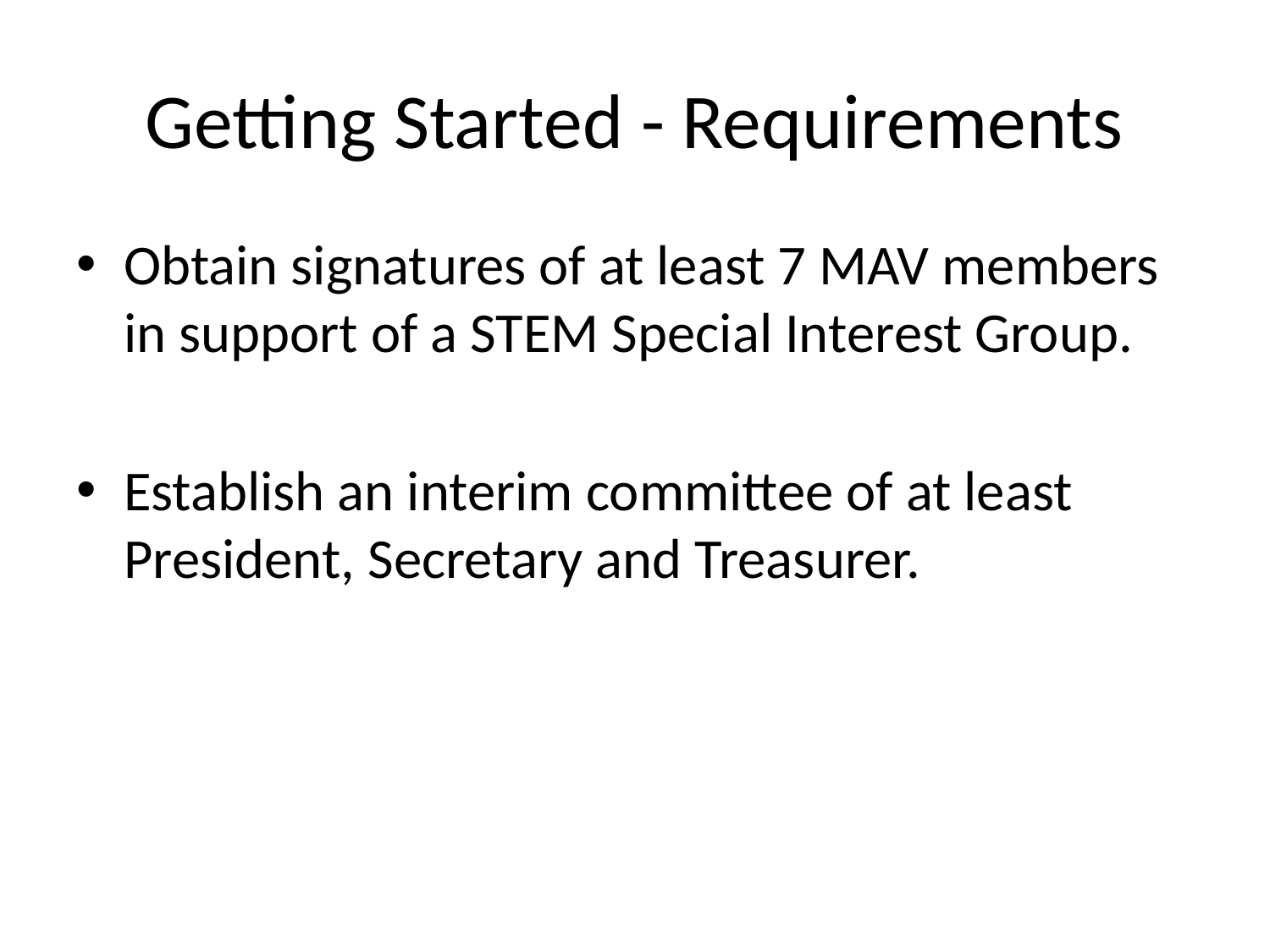

# Getting Started - Requirements
Obtain signatures of at least 7 MAV members in support of a STEM Special Interest Group.

Establish an interim committee of at least President, Secretary and Treasurer.